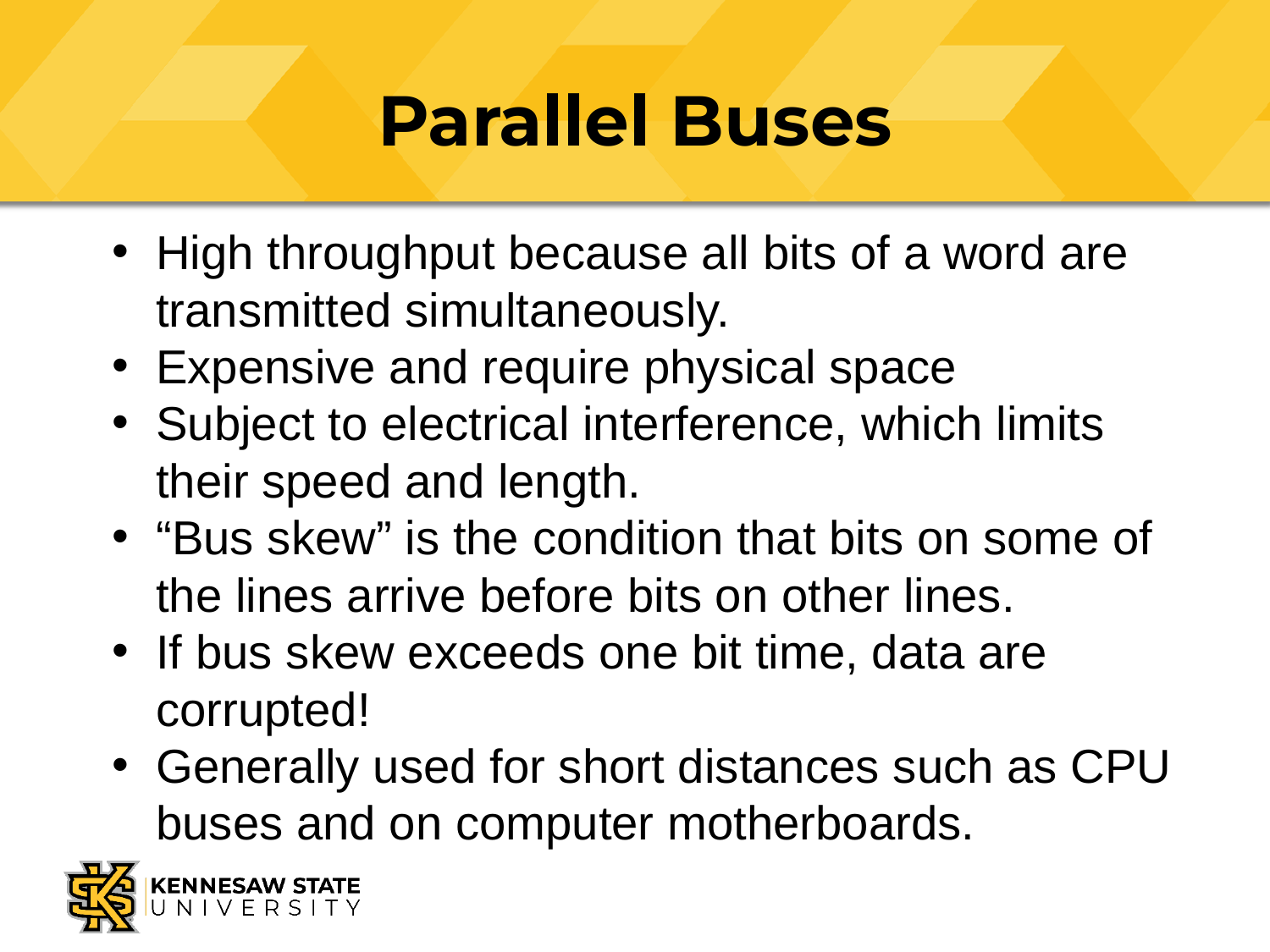

# Parallel Buses
High throughput because all bits of a word are transmitted simultaneously.
Expensive and require physical space
Subject to electrical interference, which limits their speed and length.
“Bus skew” is the condition that bits on some of the lines arrive before bits on other lines.
If bus skew exceeds one bit time, data are corrupted!
Generally used for short distances such as CPU buses and on computer motherboards.